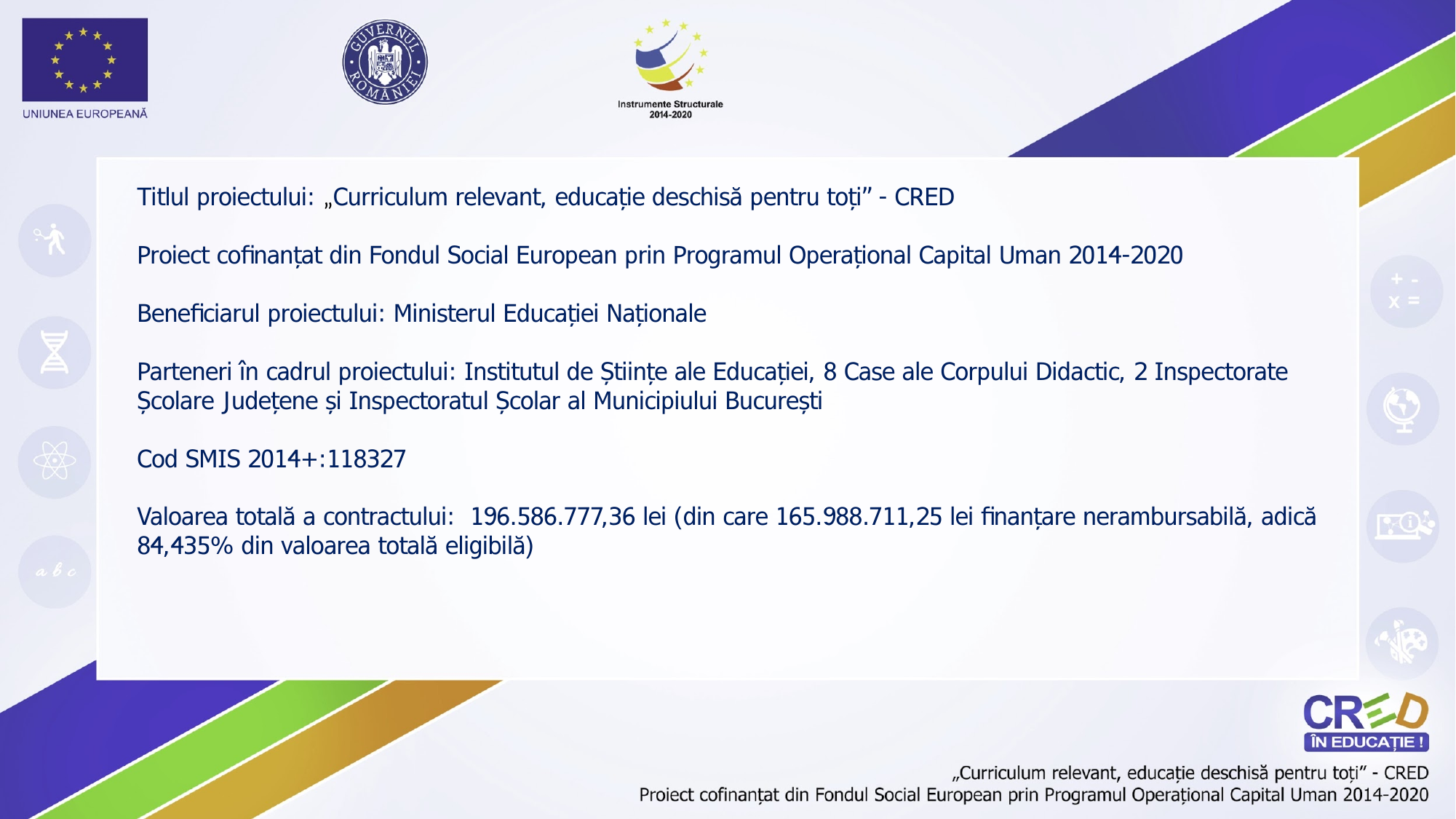

Titlul proiectului: „Curriculum relevant, educație deschisă pentru toți” - CRED

Proiect cofinanțat din Fondul Social European prin Programul Operațional Capital Uman 2014-2020

Beneficiarul proiectului: Ministerul Educației Naționale

Parteneri în cadrul proiectului: Institutul de Științe ale Educației, 8 Case ale Corpului Didactic, 2 Inspectorate Școlare Județene și Inspectoratul Școlar al Municipiului București

Cod SMIS 2014+:118327

Valoarea totală a contractului:  196.586.777,36 lei (din care 165.988.711,25 lei finanțare nerambursabilă, adică 84,435% din valoarea totală eligibilă)